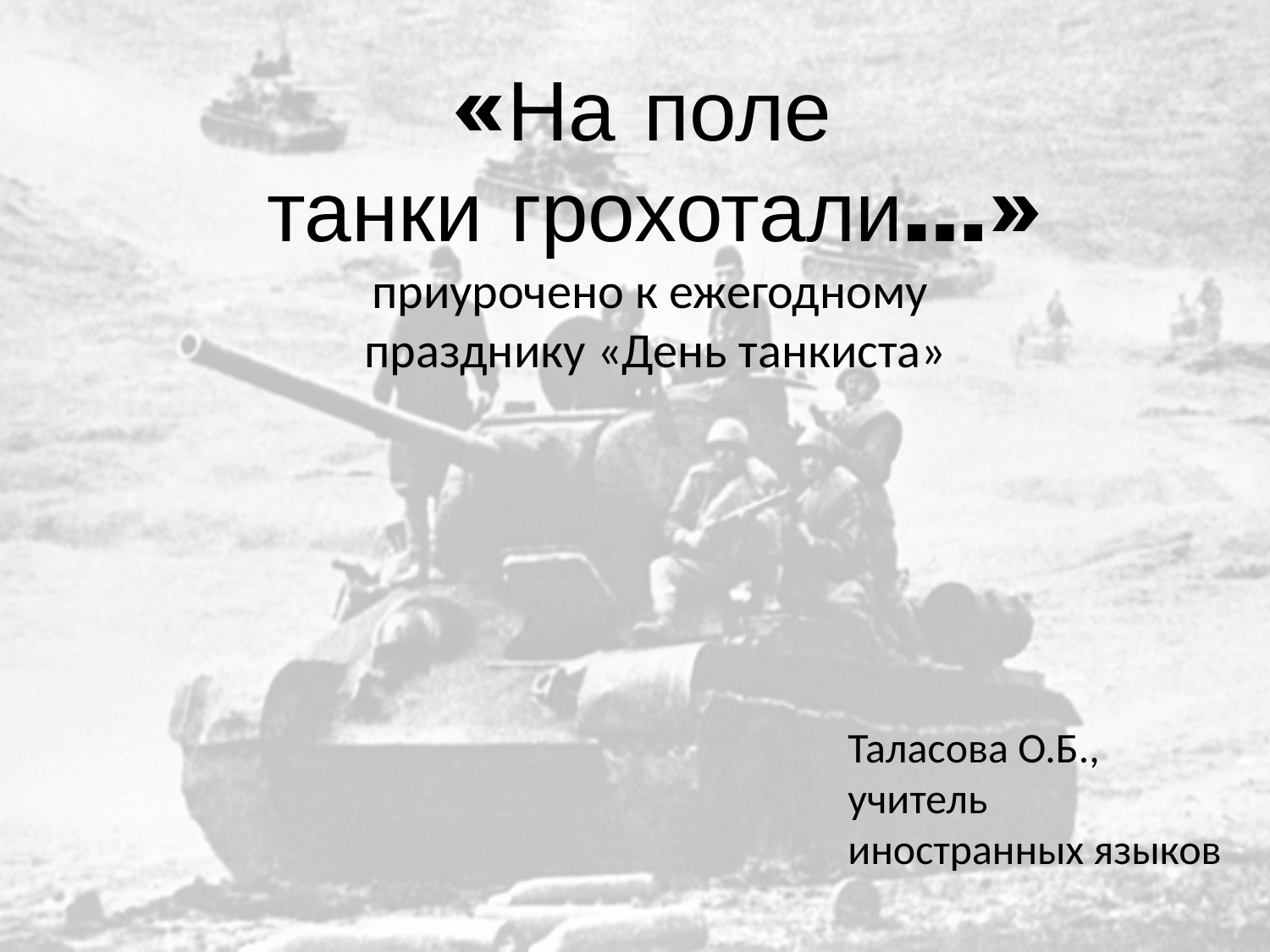

«На поле
танки грохотали…»
приурочено к ежегодному
празднику «День танкиста»

Таласова О.Б.,
учитель
иностранных языков